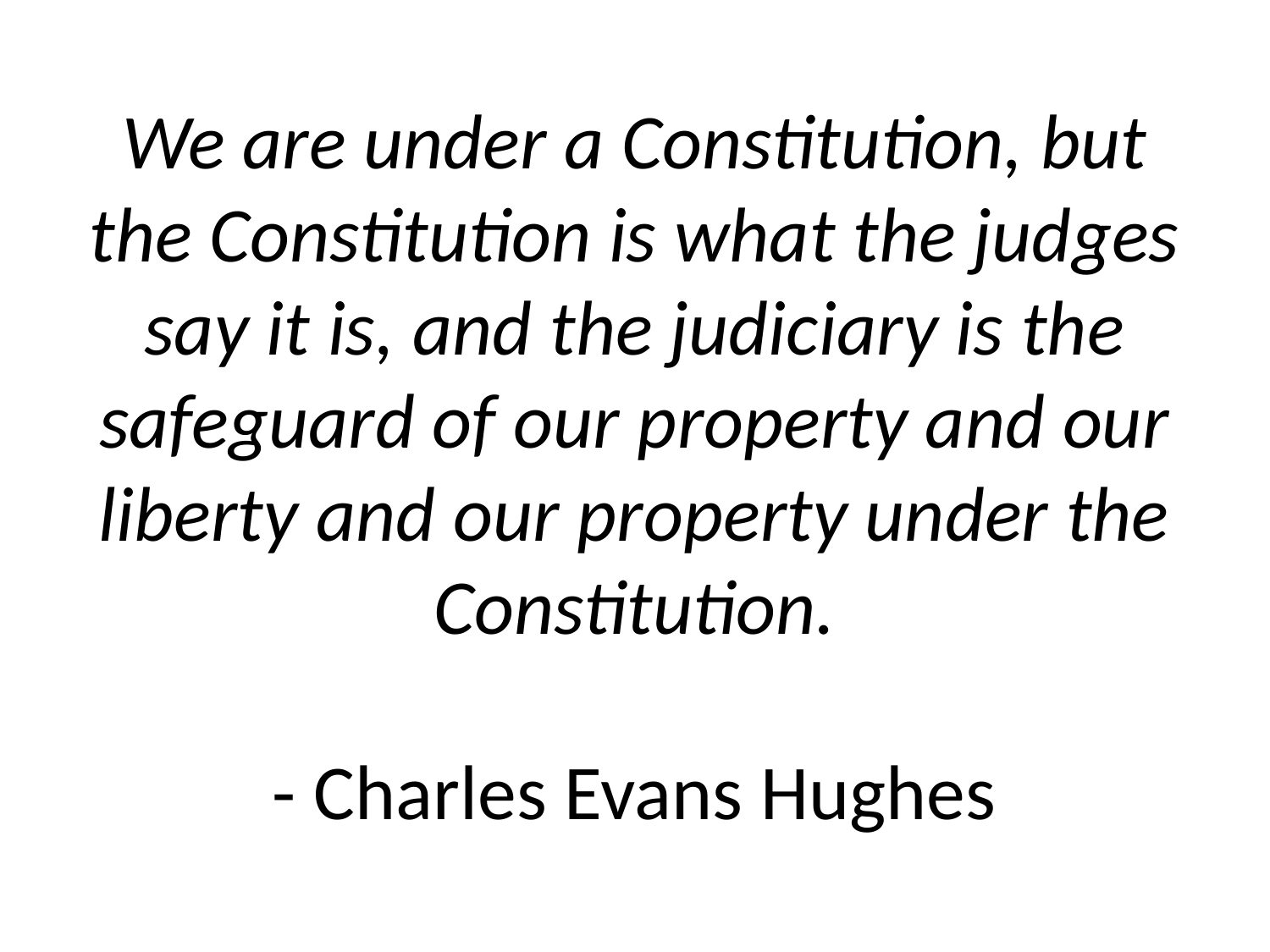

# We are under a Constitution, but the Constitution is what the judges say it is, and the judiciary is the safeguard of our property and our liberty and our property under the Constitution. - Charles Evans Hughes